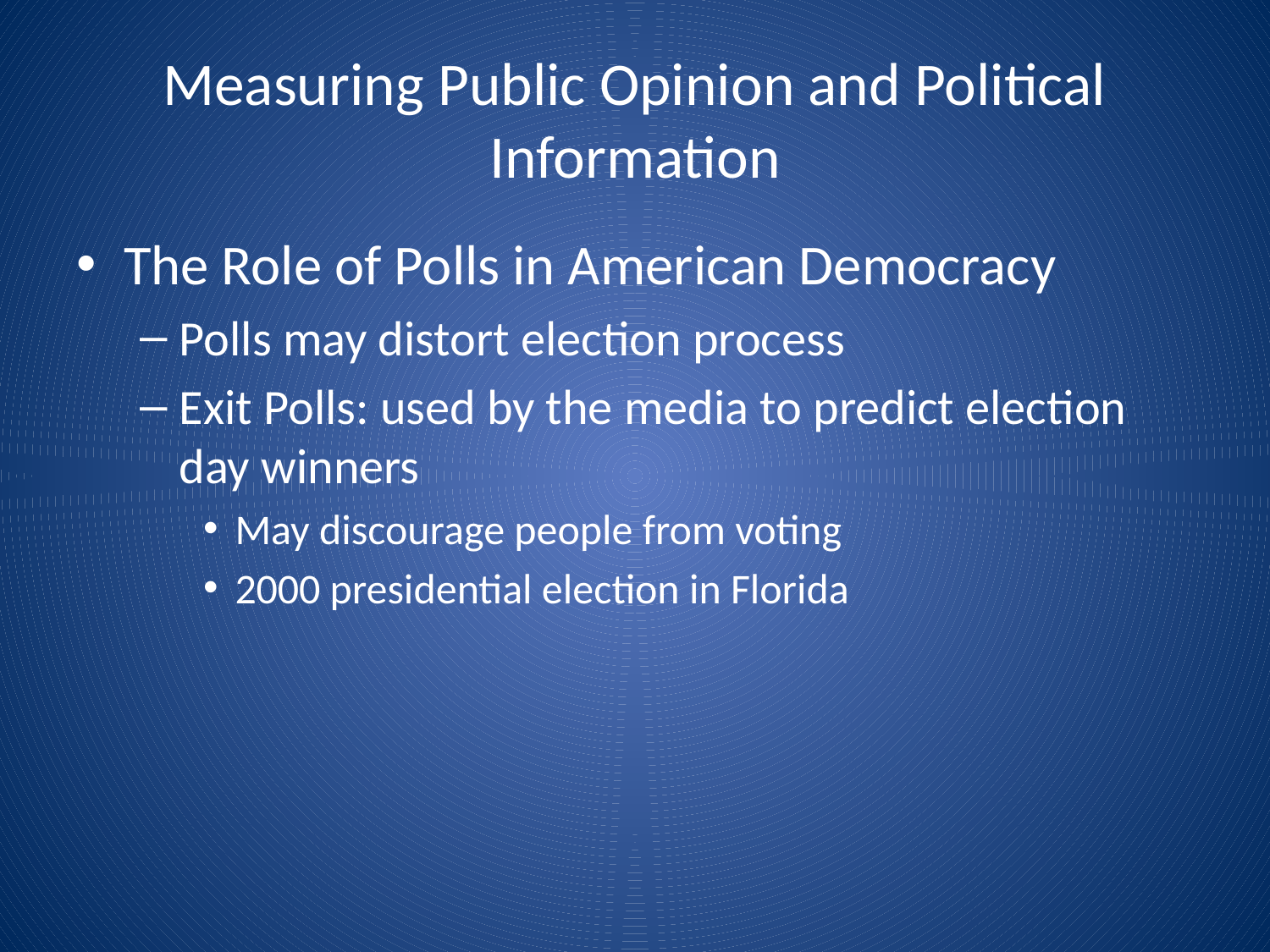

# Measuring Public Opinion and Political Information
The Role of Polls in American Democracy
Polls may distort election process
Exit Polls: used by the media to predict election day winners
May discourage people from voting
2000 presidential election in Florida